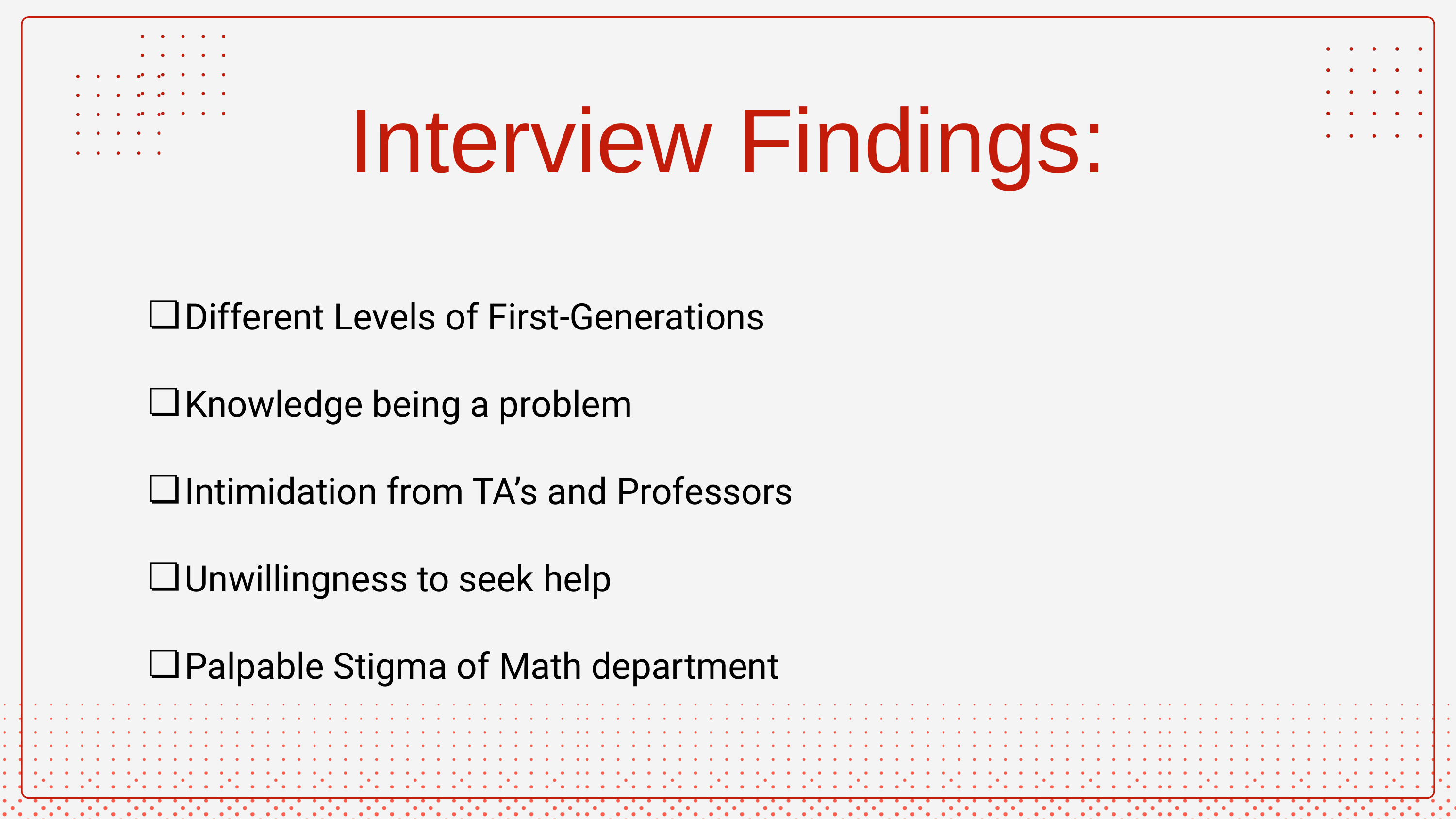

Interview Findings:

Different Levels of First-Generations
Knowledge being a problem
Intimidation from TA’s and Professors
Unwillingness to seek help
Palpable Stigma of Math department